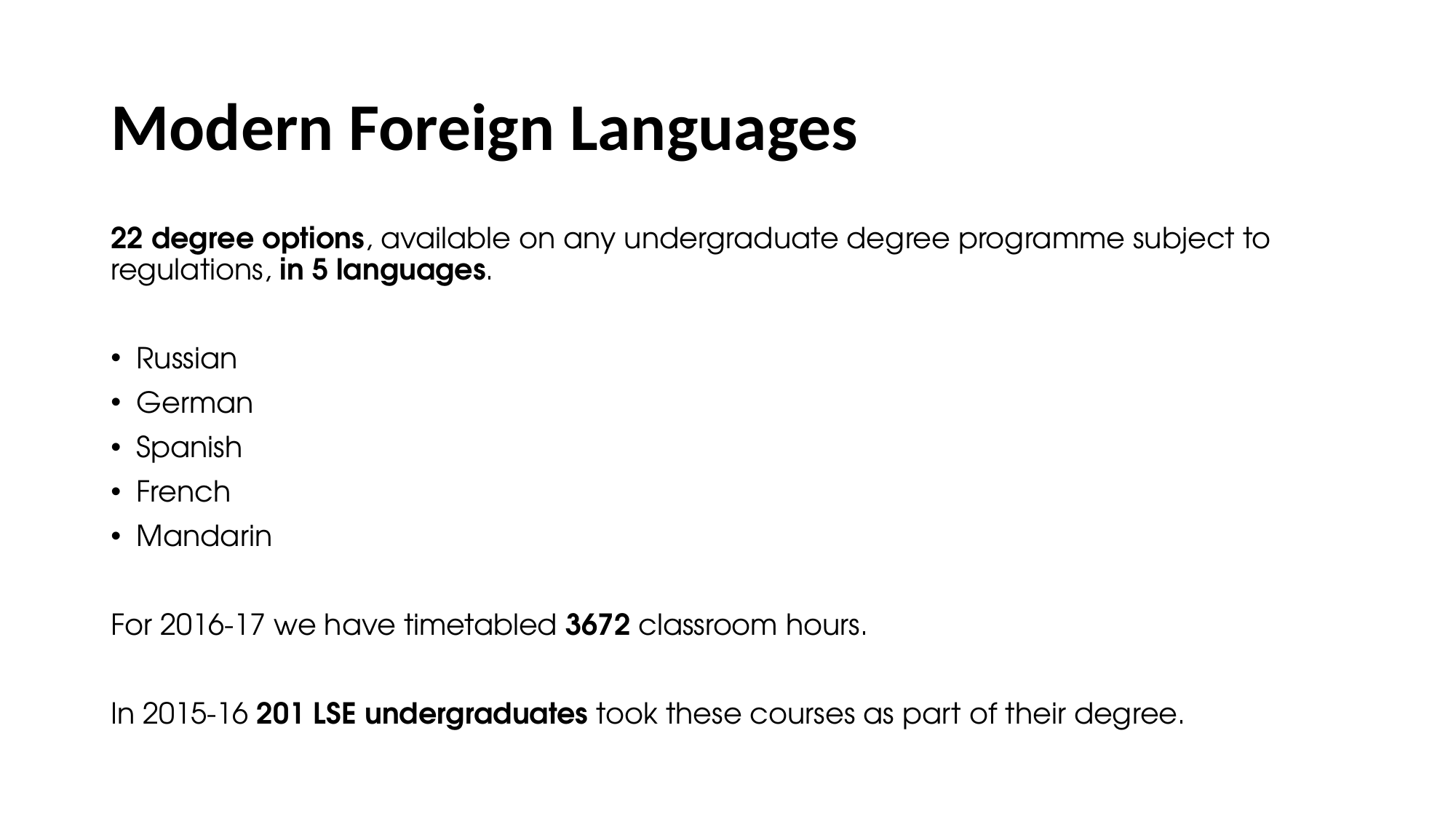

# Modern Foreign Languages
22 degree options, available on any undergraduate degree programme subject to regulations, in 5 languages.

Russian
German
Spanish
French
Mandarin

For 2016-17 we have timetabled 3672 classroom hours.

In 2015-16 201 LSE undergraduates took these courses as part of their degree.